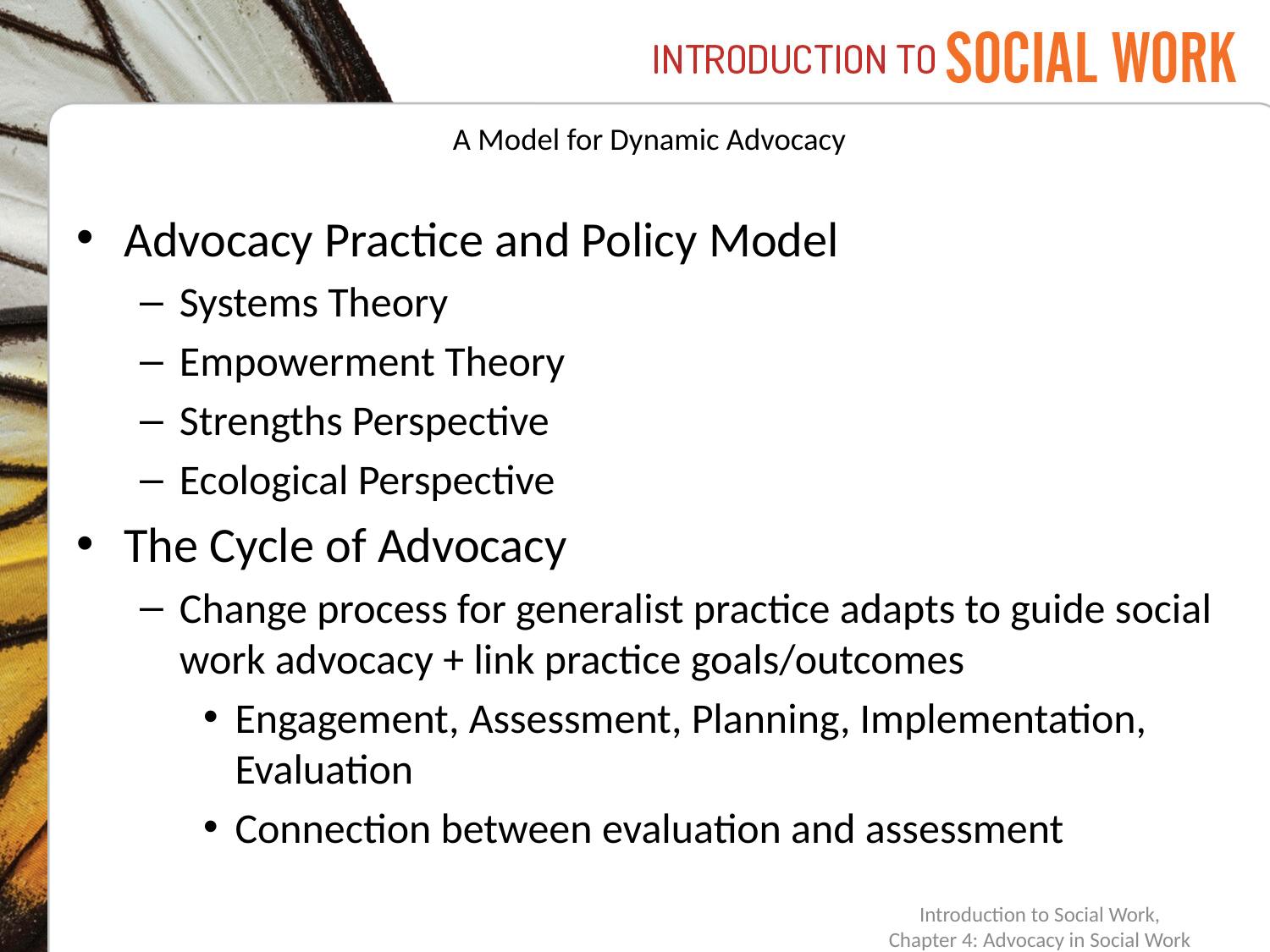

# A Model for Dynamic Advocacy
Advocacy Practice and Policy Model
Systems Theory
Empowerment Theory
Strengths Perspective
Ecological Perspective
The Cycle of Advocacy
Change process for generalist practice adapts to guide social work advocacy + link practice goals/outcomes
Engagement, Assessment, Planning, Implementation, Evaluation
Connection between evaluation and assessment

Introduction to Social Work,
Chapter 4: Advocacy in Social Work